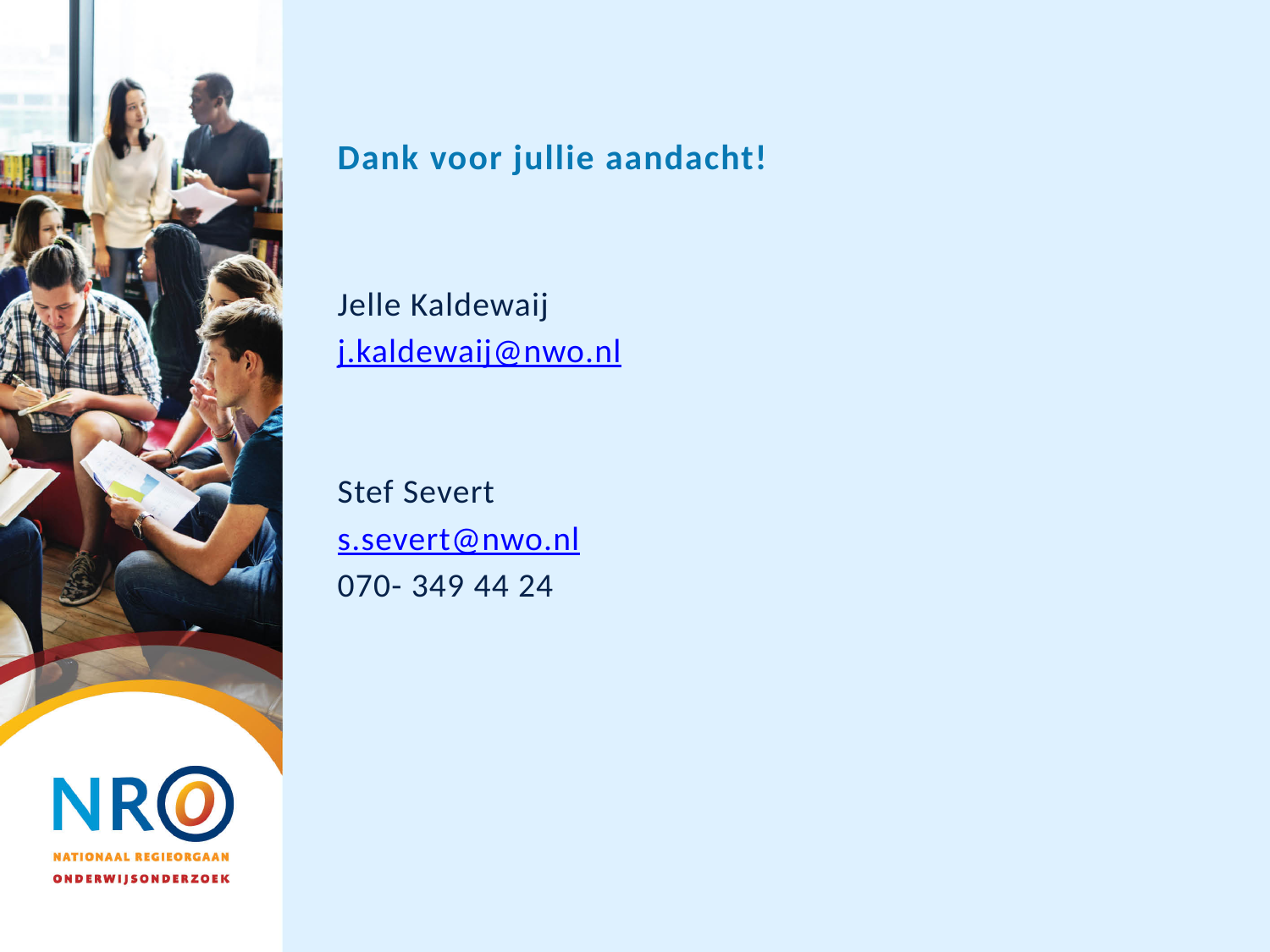

# Dank voor jullie aandacht!
Jelle Kaldewaij
j.kaldewaij@nwo.nl

Stef Severt
s.severt@nwo.nl
070- 349 44 24